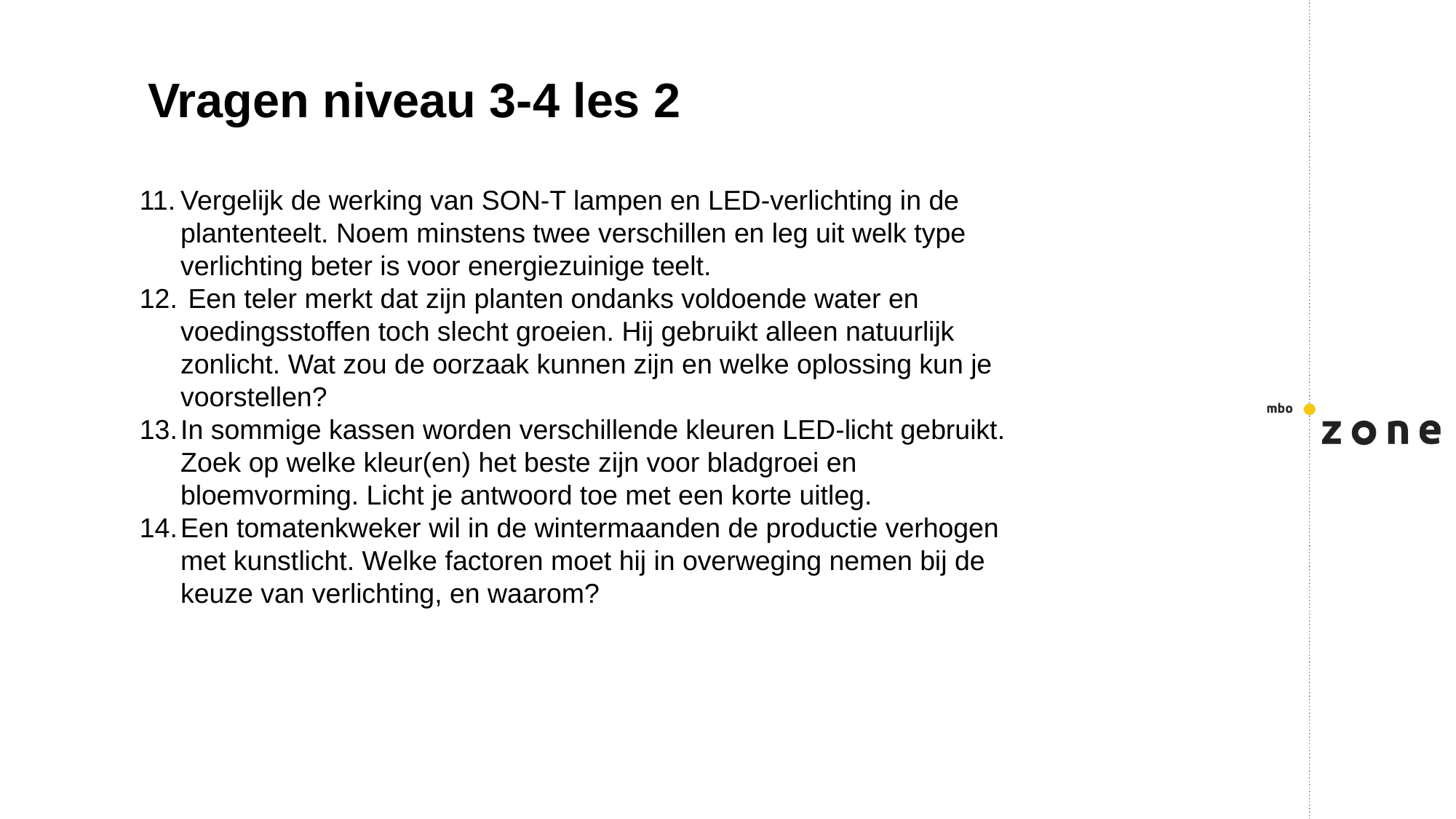

Vragen niveau 3-4 les 2
Vergelijk de werking van SON-T lampen en LED-verlichting in de plantenteelt. Noem minstens twee verschillen en leg uit welk type verlichting beter is voor energiezuinige teelt.
 Een teler merkt dat zijn planten ondanks voldoende water en voedingsstoffen toch slecht groeien. Hij gebruikt alleen natuurlijk zonlicht. Wat zou de oorzaak kunnen zijn en welke oplossing kun je voorstellen?
In sommige kassen worden verschillende kleuren LED-licht gebruikt. Zoek op welke kleur(en) het beste zijn voor bladgroei en bloemvorming. Licht je antwoord toe met een korte uitleg.
Een tomatenkweker wil in de wintermaanden de productie verhogen met kunstlicht. Welke factoren moet hij in overweging nemen bij de keuze van verlichting, en waarom?